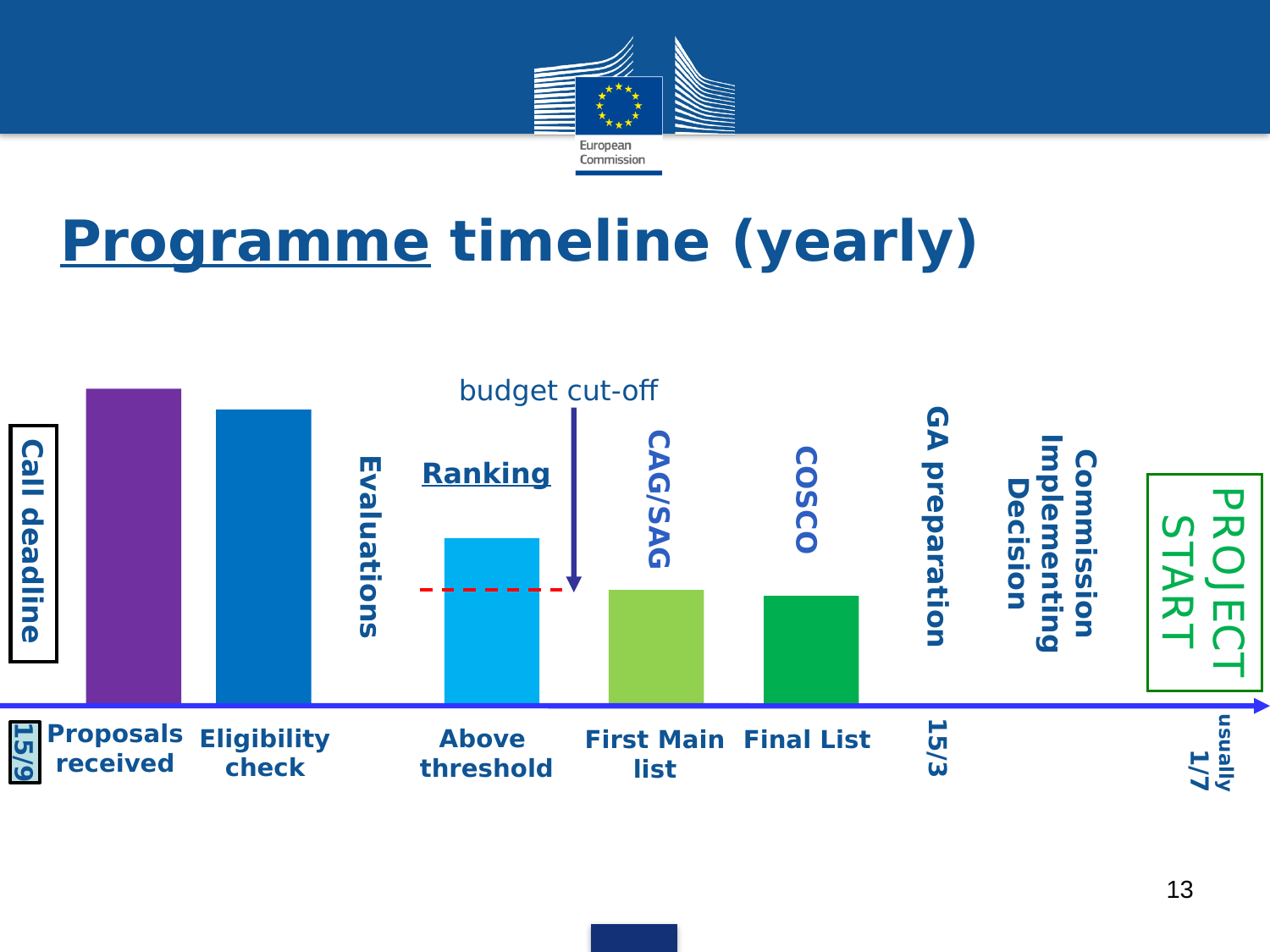

Programme timeline (yearly)
budget cut-off

Ranking
CAG/SAG
COSCO
Commission
Implementing
Decision
GA preparation
Call deadline
Evaluations
PROJECT
START

Proposals
received
Eligibility
check
Above
threshold
First Main
list
Final List
usually
1/7
15/3
15/9
13